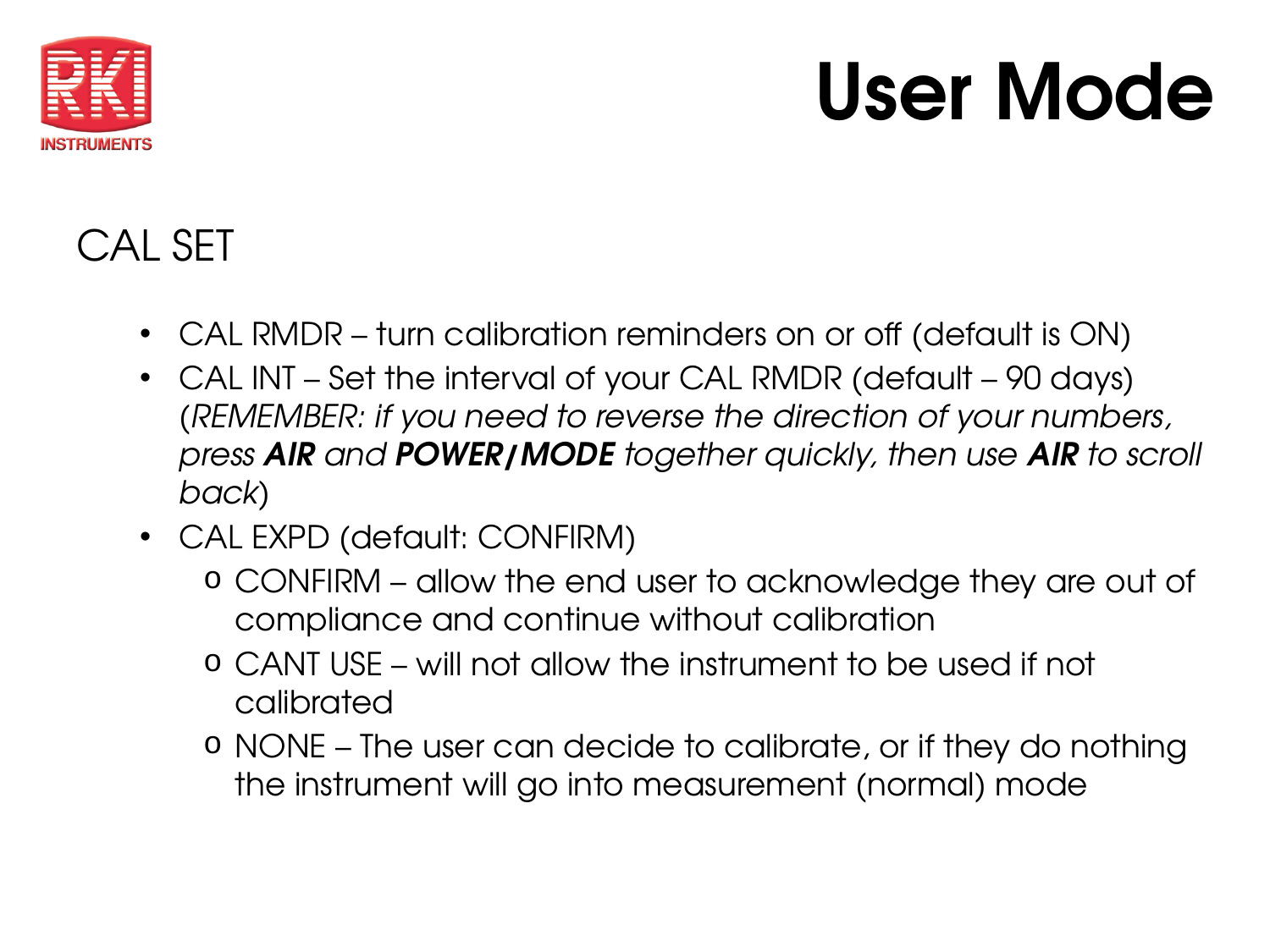

# User Mode
CAL SET
CAL RMDR – turn calibration reminders on or off (default is ON)
CAL INT – Set the interval of your CAL RMDR (default – 90 days)
(REMEMBER: if you need to reverse the direction of your numbers, press AIR and POWER/MODE together quickly, then use AIR to scroll back)
CAL EXPD (default: CONFIRM)
CONFIRM – allow the end user to acknowledge they are out of compliance and continue without calibration
CANT USE – will not allow the instrument to be used if not calibrated
NONE – The user can decide to calibrate, or if they do nothing the instrument will go into measurement (normal) mode